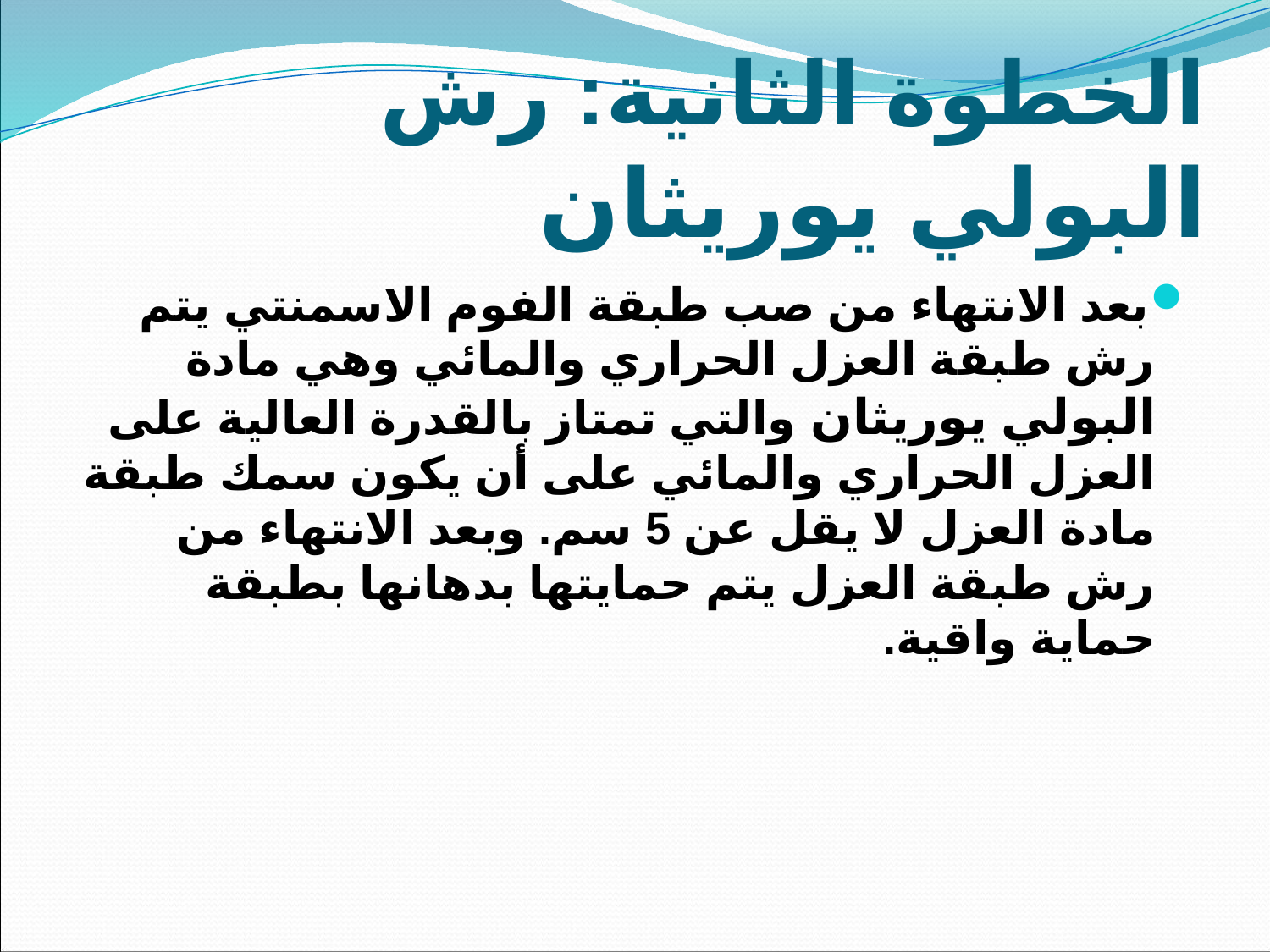

# الخطوة الثانية: رش البولي يوريثان
بعد الانتهاء من صب طبقة الفوم الاسمنتي يتم رش طبقة العزل الحراري والمائي وهي مادة البولي يوريثان والتي تمتاز بالقدرة العالية على العزل الحراري والمائي على أن يكون سمك طبقة مادة العزل لا يقل عن 5 سم. وبعد الانتهاء من رش طبقة العزل يتم حمايتها بدهانها بطبقة حماية واقية.